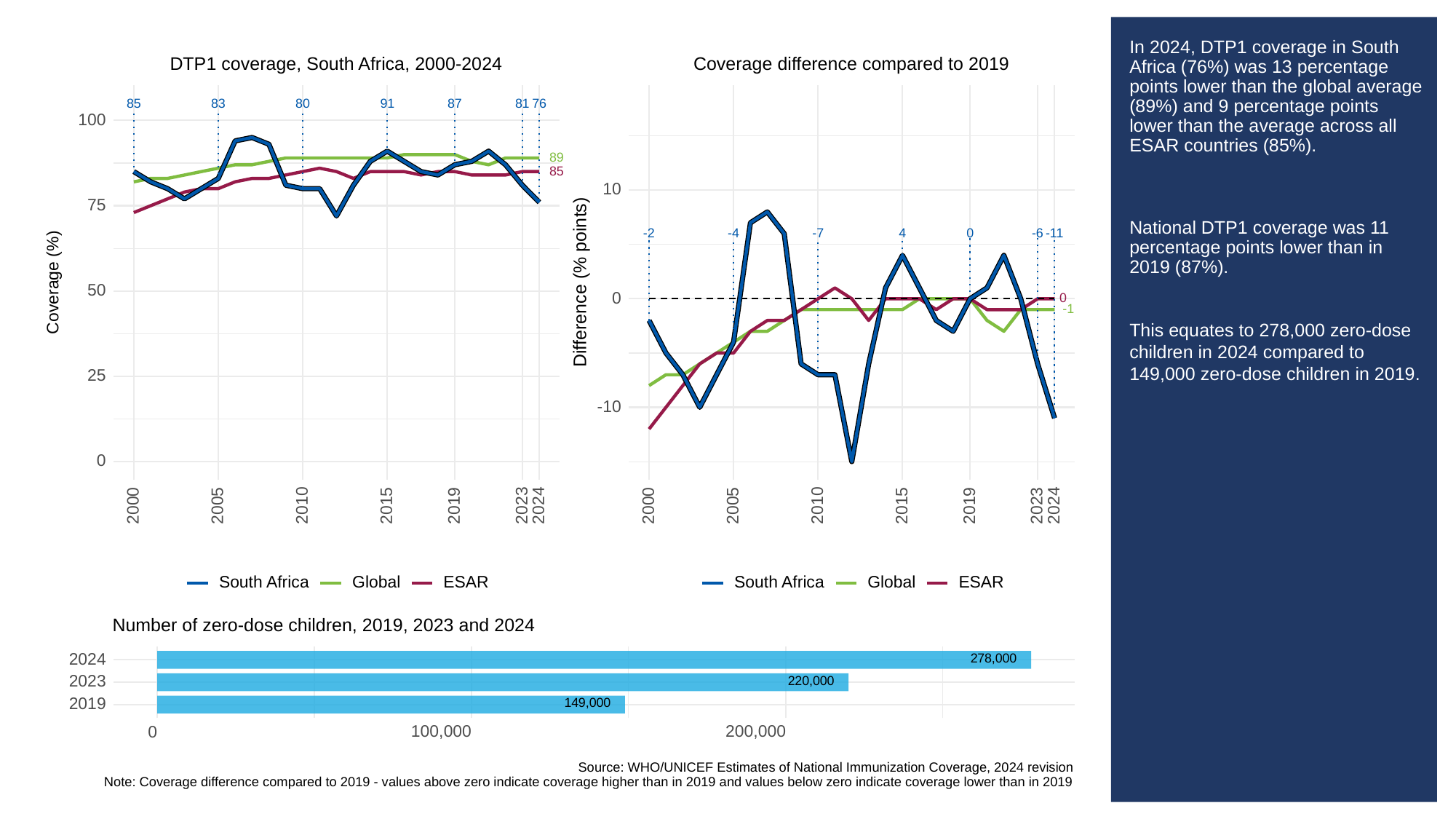

# In 2024, DTP1 coverage in South Africa (76%) was 13 percentage points lower than the global average (89%) and 9 percentage points lower than the average across all ESAR countries (85%).

National DTP1 coverage was 11 percentage points lower than in 2019 (87%).

This equates to 278,000 zero-dose children in 2024 compared to 149,000 zero-dose children in 2019.

DTP1 coverage, South Africa, 2000-2024
Coverage difference compared to 2019

83
85
80
91
87
81
76

100

89

85

10

75

0
-6
-2
-11
-4
4
-7

Difference (% points)
Coverage (%)
50

0
0

-1

25

-10

0

2023
2023
2000
2005
2010
2015
2019
2024
2000
2005
2010
2015
2019
2024
South Africa
Global
ESAR
South Africa
Global
ESAR

Number of zero-dose children, 2019, 2023 and 2024

278,000
2024

220,000
2023

149,000
2019

100,000
200,000
0
Source: WHO/UNICEF Estimates of National Immunization Coverage, 2024 revision
Note: Coverage difference compared to 2019 - values above zero indicate coverage higher than in 2019 and values below zero indicate coverage lower than in 2019